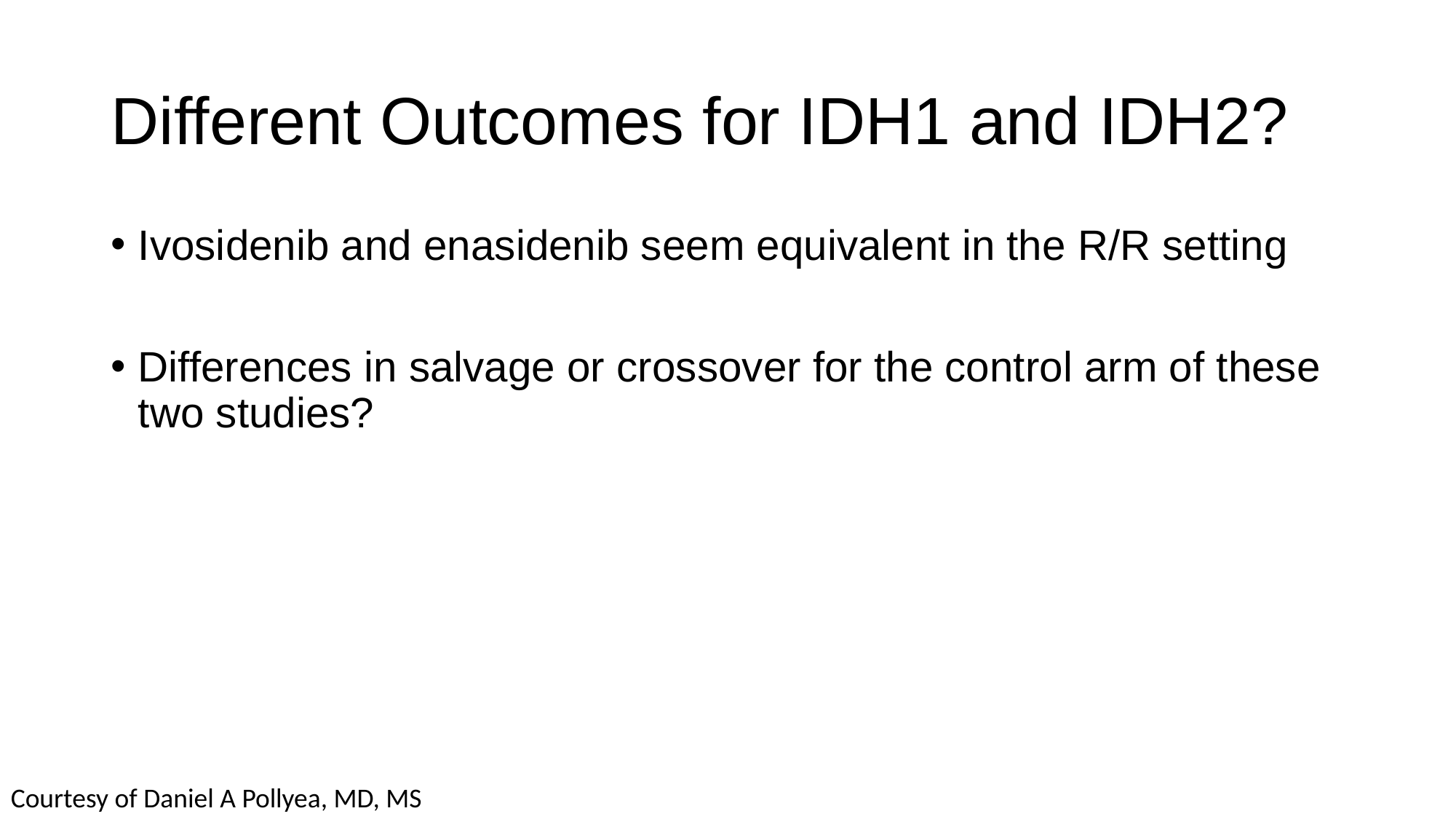

# Different Outcomes for IDH1 and IDH2?
Ivosidenib and enasidenib seem equivalent in the R/R setting

Differences in salvage or crossover for the control arm of these two studies?
Courtesy of Daniel A Pollyea, MD, MS